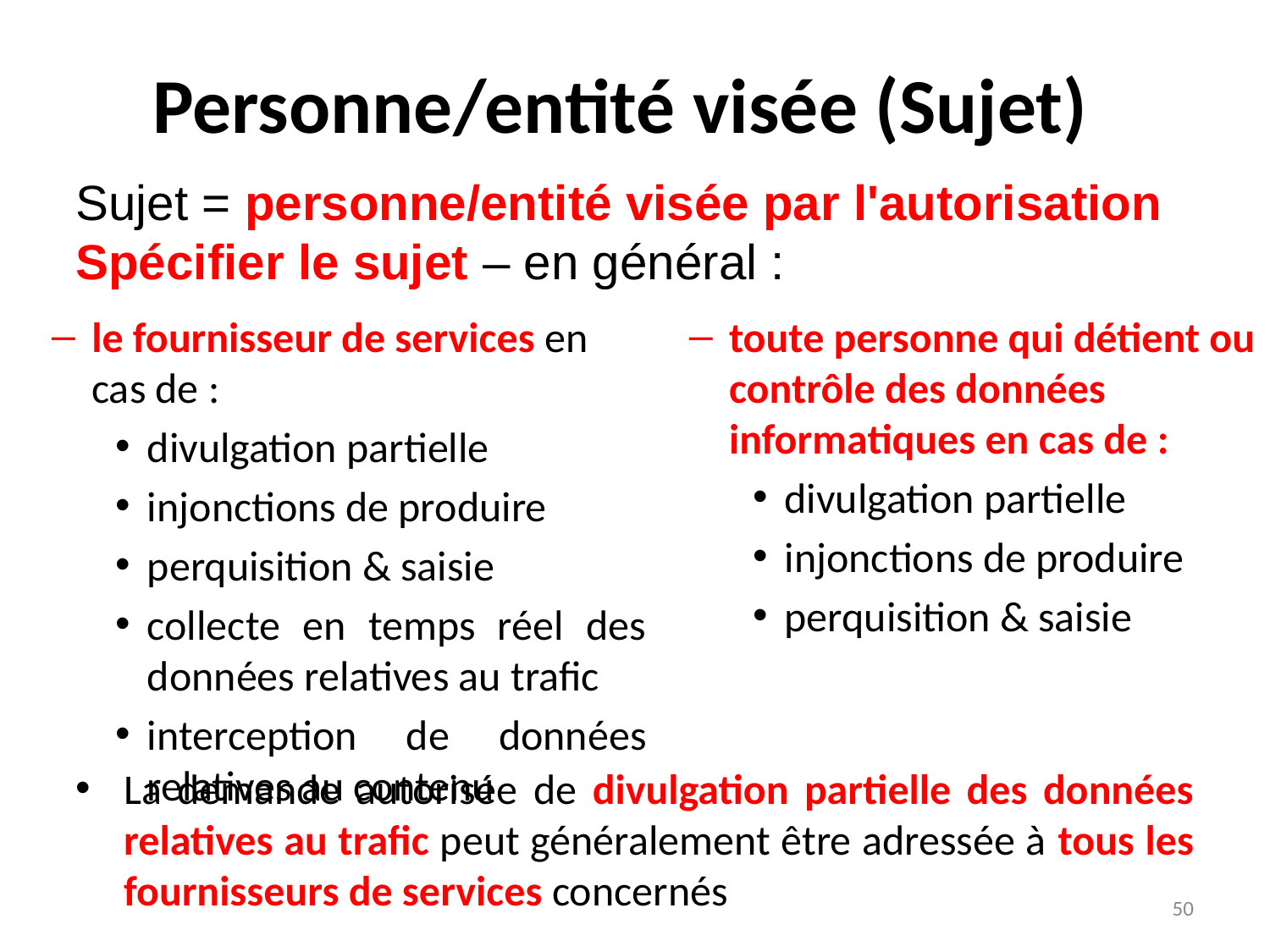

# Personne/entité visée (Sujet)
Sujet = personne/entité visée par l'autorisation
Spécifier le sujet – en général :

La demande autorisée de divulgation partielle des données relatives au trafic peut généralement être adressée à tous les fournisseurs de services concernés
le fournisseur de services en cas de :
divulgation partielle
injonctions de produire
perquisition & saisie
collecte en temps réel des données relatives au trafic
interception de données relatives au contenu
toute personne qui détient ou contrôle des données informatiques en cas de :
divulgation partielle
injonctions de produire
perquisition & saisie
50